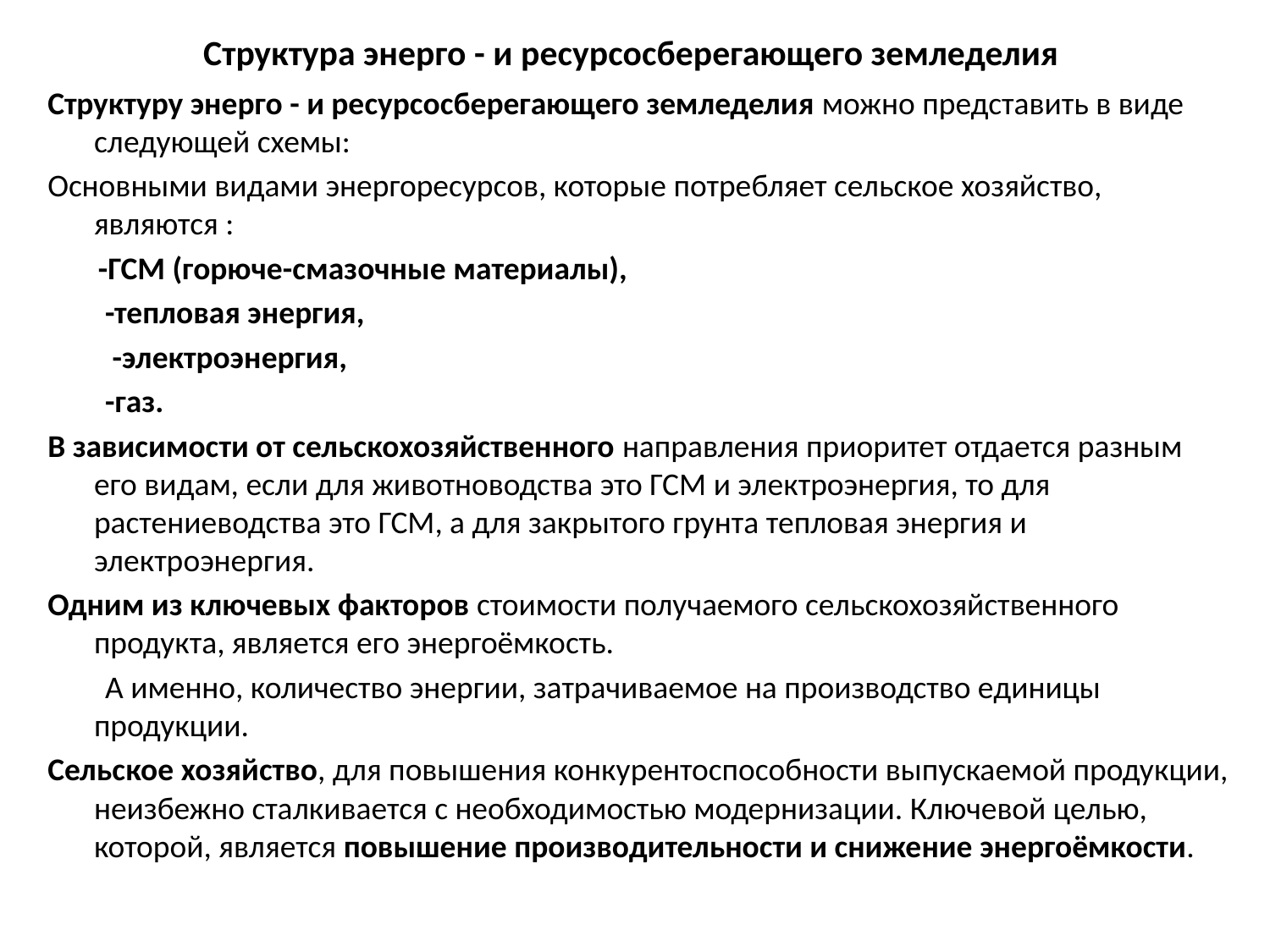

# Структура энерго - и ресурсосберегающего земледелия
Структуру энерго - и ресурсосберегающего земледелия можно представить в виде следующей схемы:
Основными видами энергоресурсов, которые потребляет сельское хозяйство, являются :
       -ГСМ (горюче-смазочные материалы),
        -тепловая энергия,
         -электроэнергия,
        -газ.
В зависимости от сельскохозяйственного направления приоритет отдается разным его видам, если для животноводства это ГСМ и электроэнергия, то для растениеводства это ГСМ, а для закрытого грунта тепловая энергия и электроэнергия.
Одним из ключевых факторов стоимости получаемого сельскохозяйственного продукта, является его энергоёмкость.
        А именно, количество энергии, затрачиваемое на производство единицы продукции.
Сельское хозяйство, для повышения конкурентоспособности выпускаемой продукции, неизбежно сталкивается с необходимостью модернизации. Ключевой целью, которой, является повышение производительности и снижение энергоёмкости.